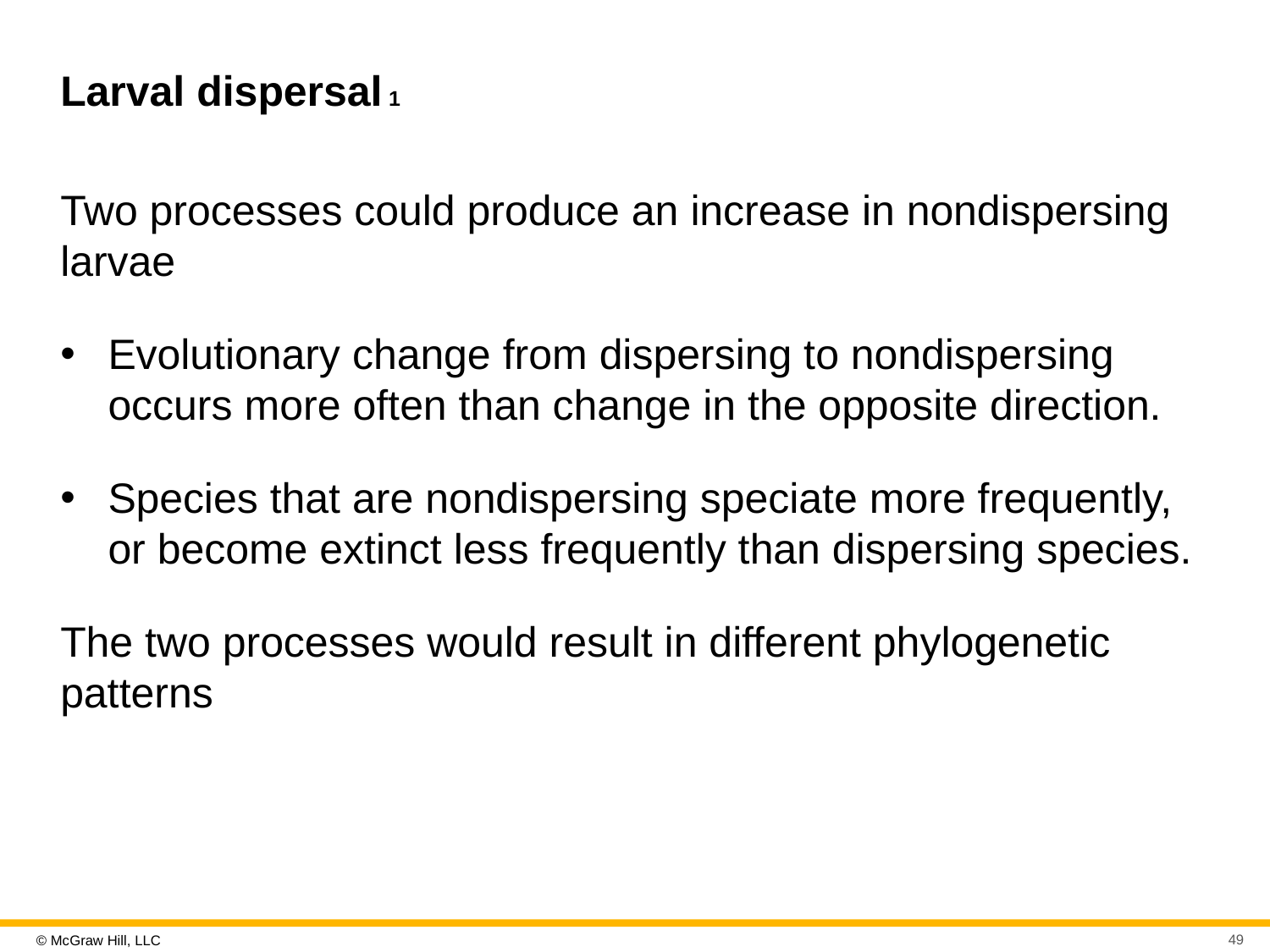

# Larval dispersal 1
Two processes could produce an increase in nondispersing larvae
Evolutionary change from dispersing to nondispersing occurs more often than change in the opposite direction.
Species that are nondispersing speciate more frequently, or become extinct less frequently than dispersing species.
The two processes would result in different phylogenetic patterns
49